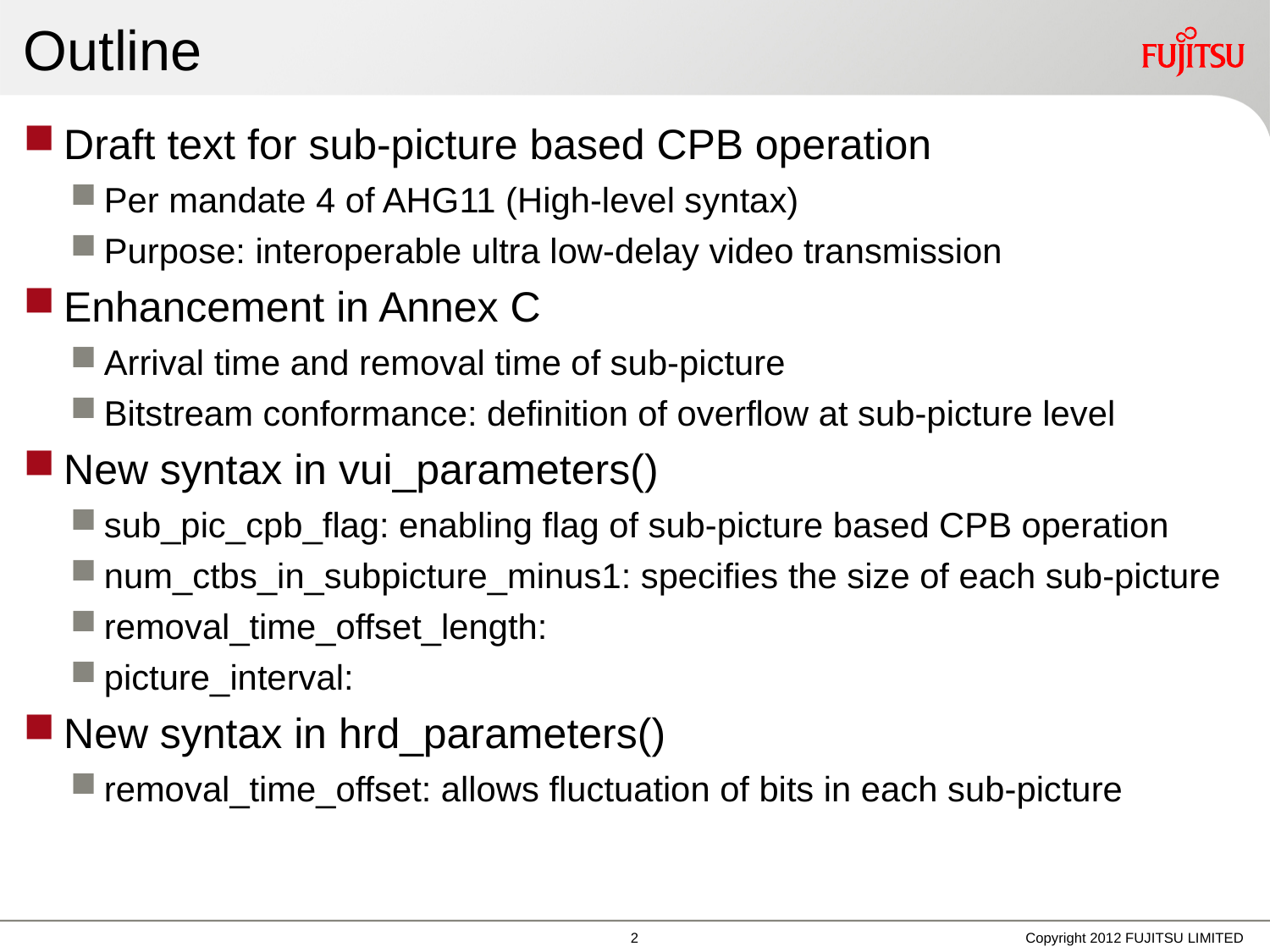

# Outline
Draft text for sub-picture based CPB operation
Per mandate 4 of AHG11 (High-level syntax)
Purpose: interoperable ultra low-delay video transmission
Enhancement in Annex C
Arrival time and removal time of sub-picture
Bitstream conformance: definition of overflow at sub-picture level
New syntax in vui_parameters()
sub_pic_cpb_flag: enabling flag of sub-picture based CPB operation
num_ctbs_in_subpicture_minus1: specifies the size of each sub-picture
removal_time_offset_length:
picture_interval:
New syntax in hrd_parameters()
removal_time_offset: allows fluctuation of bits in each sub-picture

2
Copyright 2012 FUJITSU LIMITED